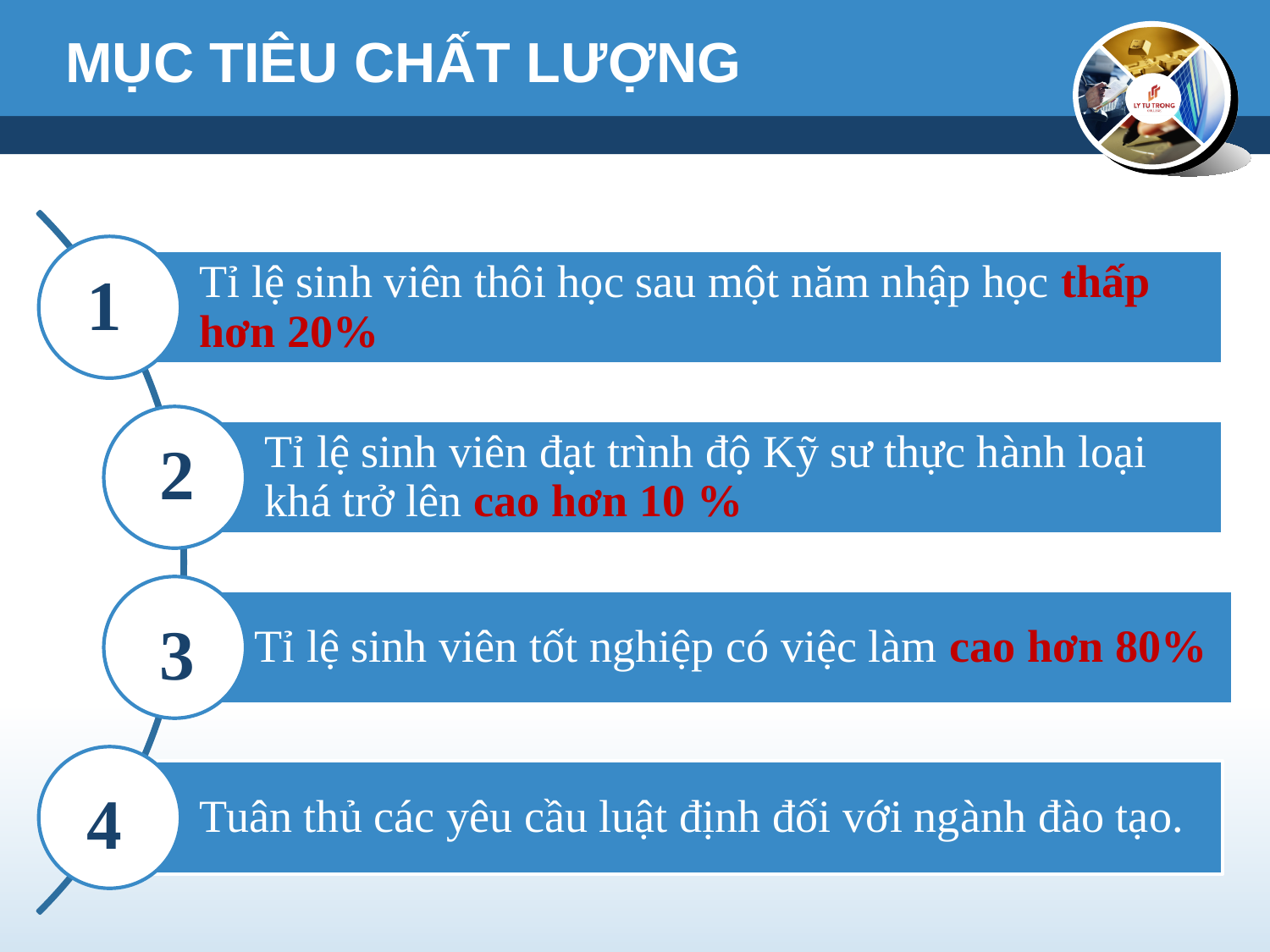

# MỤC TIÊU CHẤT LƯỢNG
Tỉ lệ sinh viên thôi học sau một năm nhập học thấp hơn 20%
Tỉ lệ sinh viên đạt trình độ Kỹ sư thực hành loại khá trở lên cao hơn 10 %
Tỉ lệ sinh viên tốt nghiệp có việc làm cao hơn 80%
Tuân thủ các yêu cầu luật định đối với ngành đào tạo.
1
2
3
4